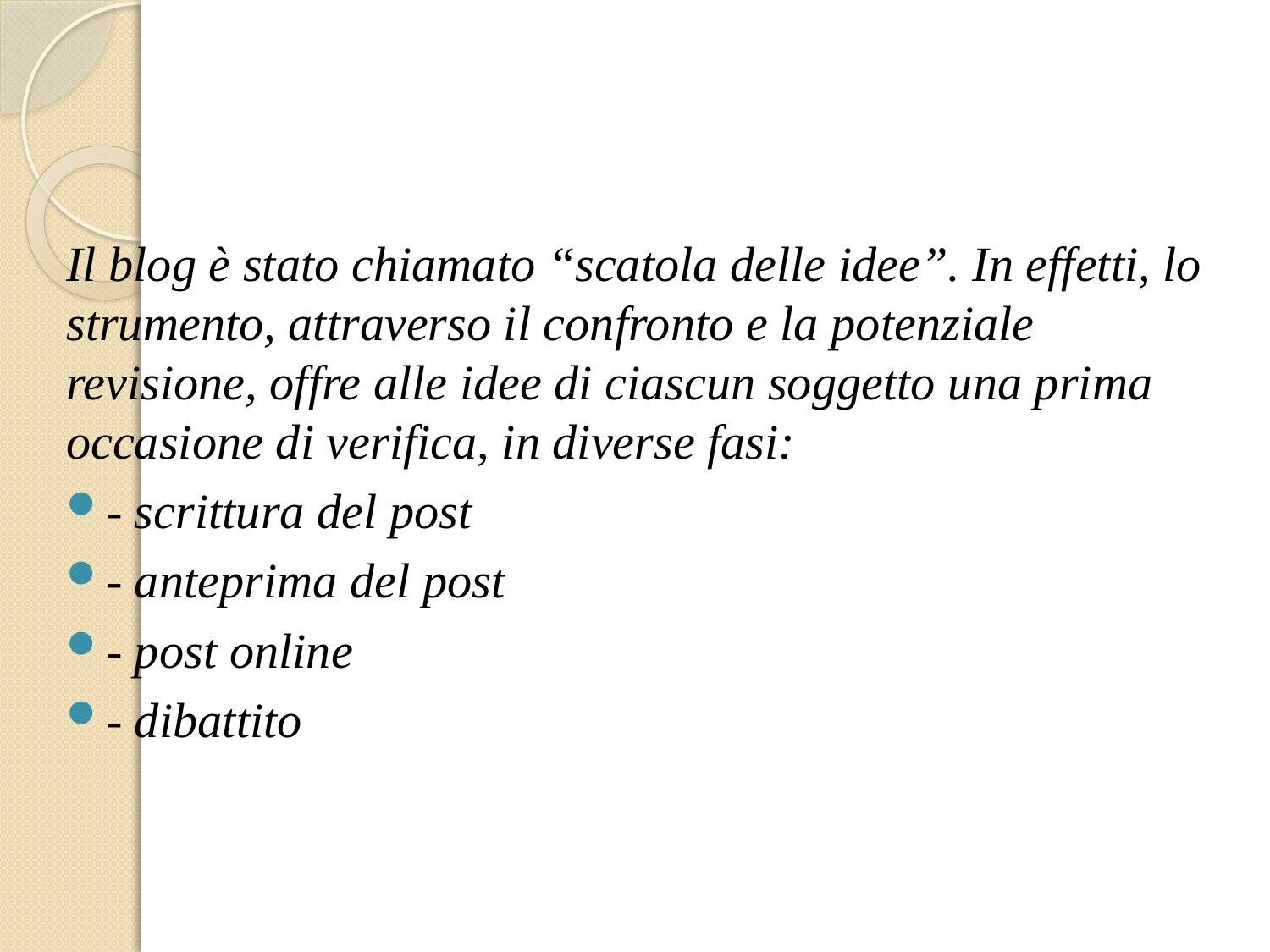

Il blog è stato chiamato “scatola delle idee”. In effetti, lo strumento, attraverso il confronto e la potenziale revisione, offre alle idee di ciascun soggetto una prima occasione di verifica, in diverse fasi:
- scrittura del post
- anteprima del post
- post online
- dibattito